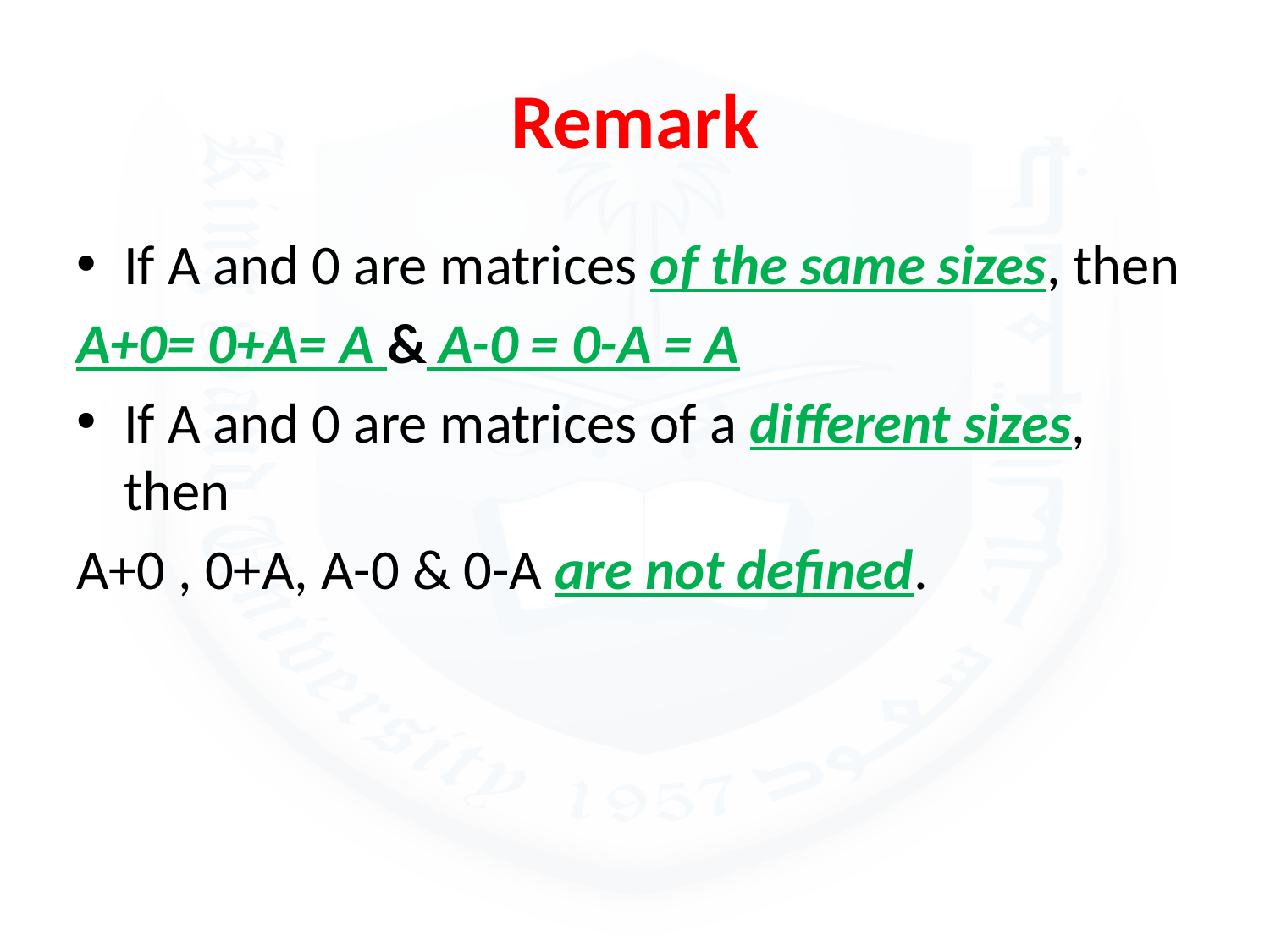

# Remark
If A and 0 are matrices of the same sizes, then
A+0= 0+A= A & A-0 = 0-A = A
If A and 0 are matrices of a different sizes, then
A+0 , 0+A, A-0 & 0-A are not defined.